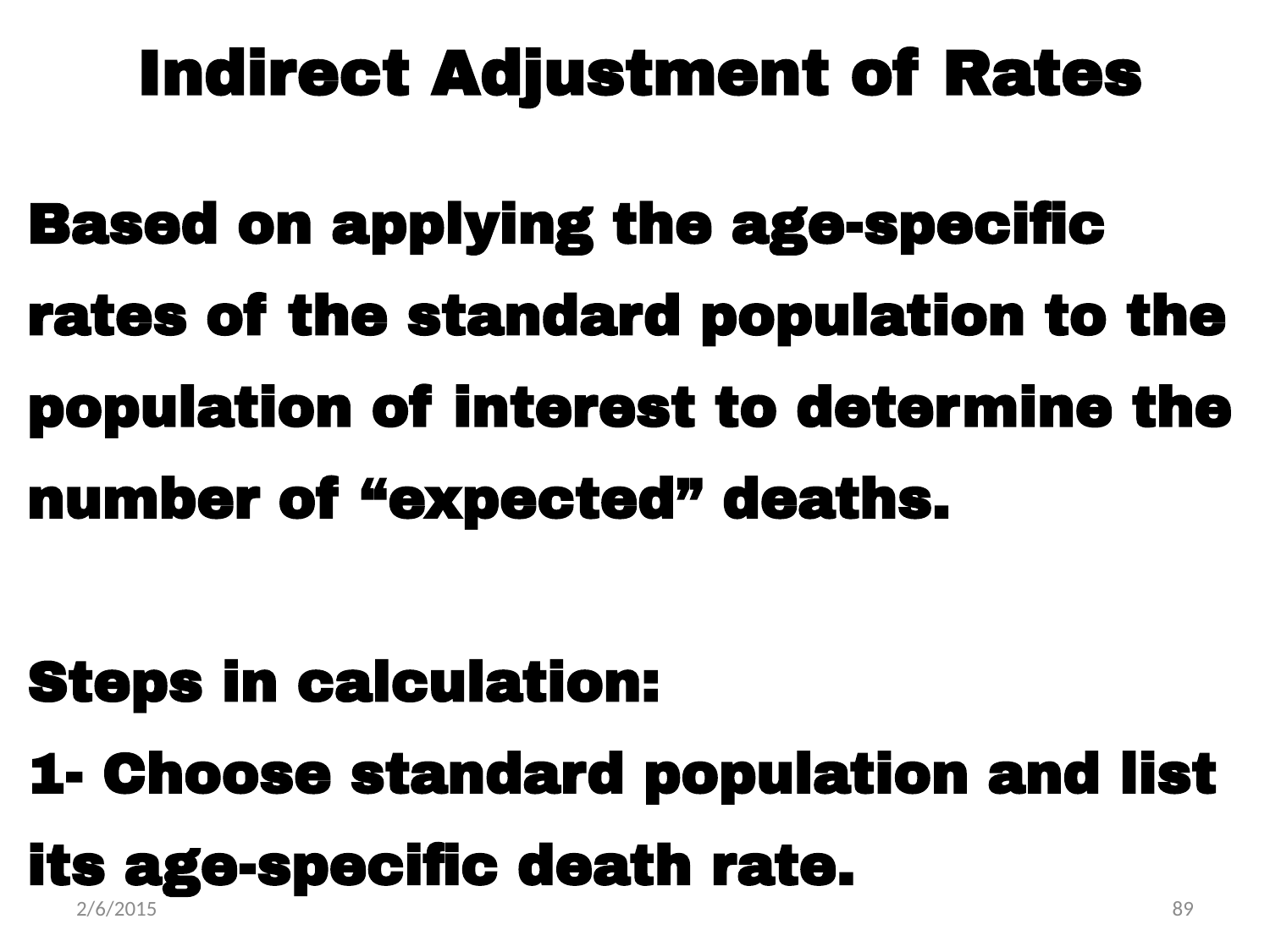

Indirect Adjustment of Rates
Based on applying the age-specific rates of the standard population to the population of interest to determine the number of “expected” deaths.

Steps in calculation:
1- Choose standard population and list its age-specific death rate.
2/6/2015
89